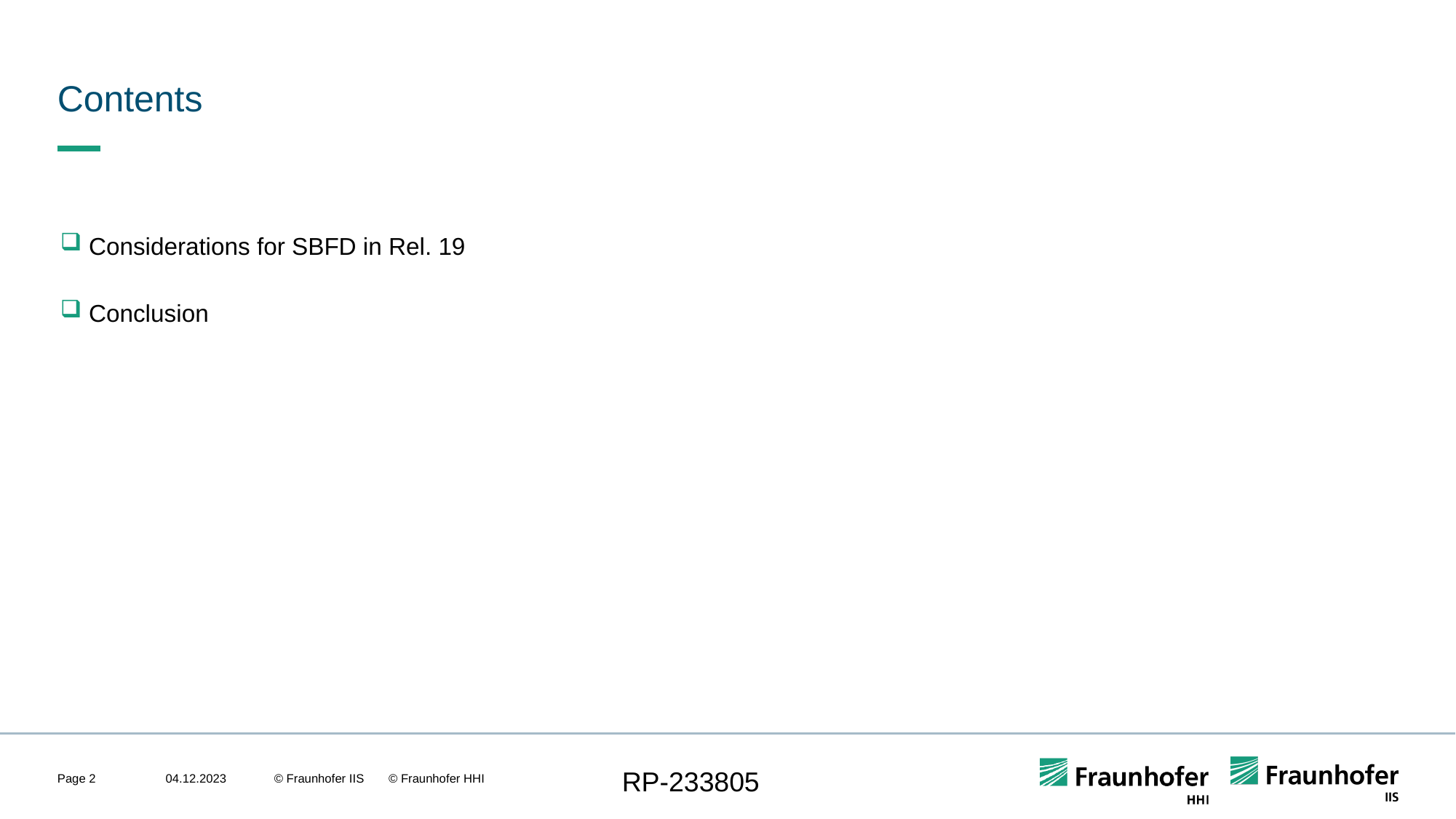

# Contents

 Considerations for SBFD in Rel. 19
 Conclusion

RP-233805
Page 2
04.12.2023
© Fraunhofer IIS